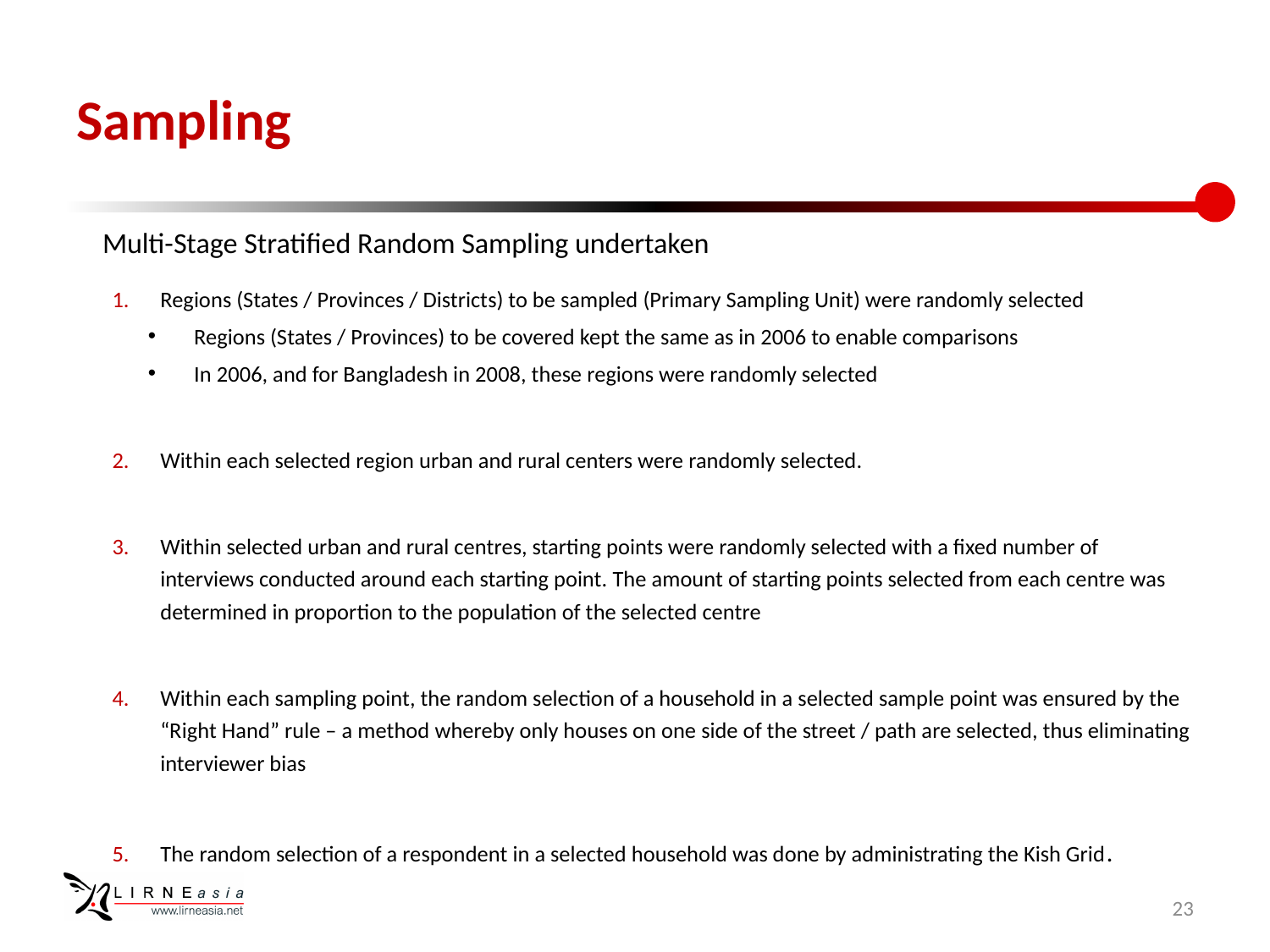

# Sampling
    Multi-Stage Stratified Random Sampling undertaken

Regions (States / Provinces / Districts) to be sampled (Primary Sampling Unit) were randomly selected
Regions (States / Provinces) to be covered kept the same as in 2006 to enable comparisons
In 2006, and for Bangladesh in 2008, these regions were randomly selected

Within each selected region urban and rural centers were randomly selected.

Within selected urban and rural centres, starting points were randomly selected with a fixed number of interviews conducted around each starting point. The amount of starting points selected from each centre was determined in proportion to the population of the selected centre

Within each sampling point, the random selection of a household in a selected sample point was ensured by the “Right Hand” rule – a method whereby only houses on one side of the street / path are selected, thus eliminating interviewer bias

The random selection of a respondent in a selected household was done by administrating the Kish Grid.
23